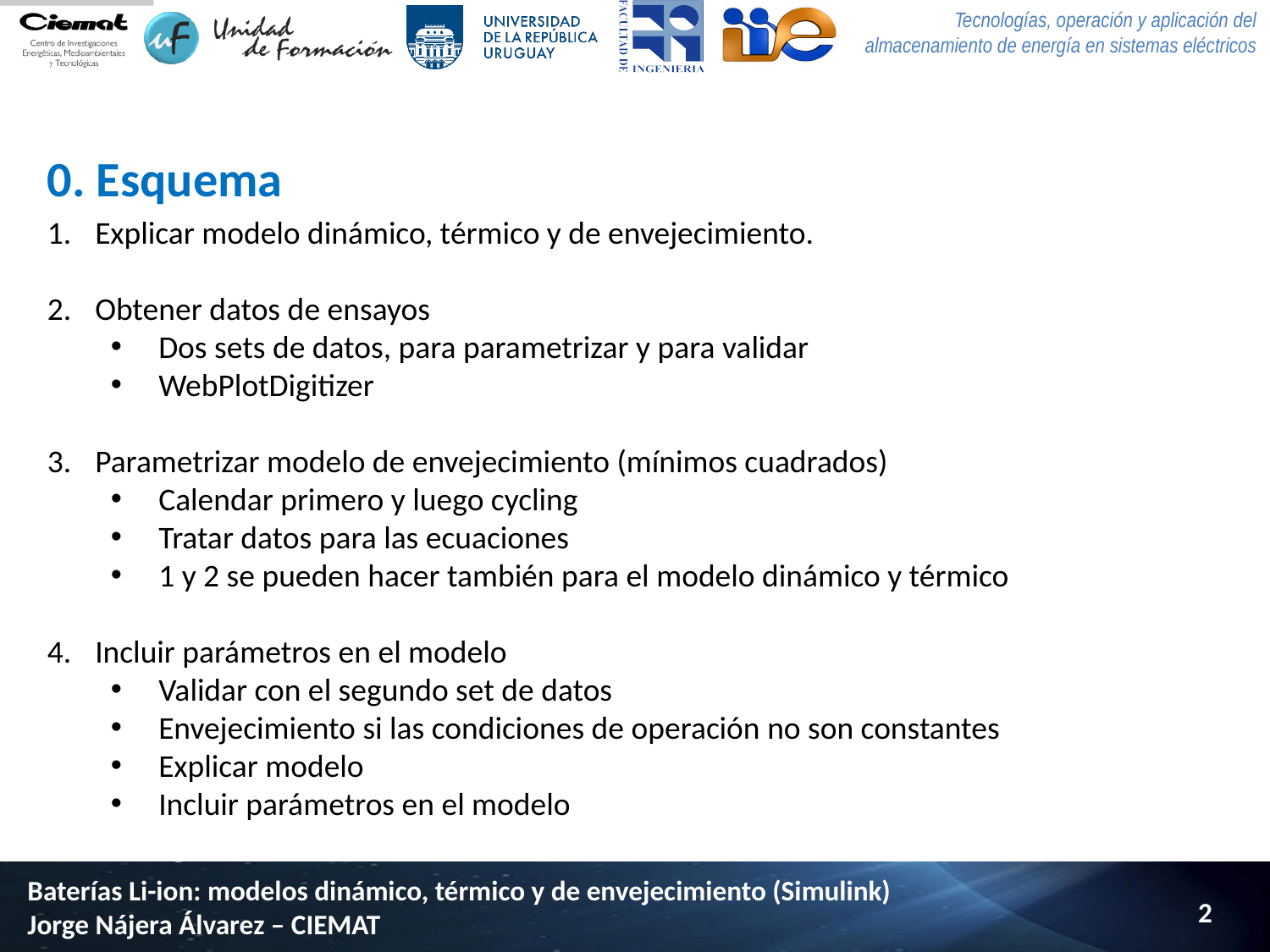

0. Esquema
Explicar modelo dinámico, térmico y de envejecimiento.

Obtener datos de ensayos
Dos sets de datos, para parametrizar y para validar
WebPlotDigitizer

Parametrizar modelo de envejecimiento (mínimos cuadrados)
Calendar primero y luego cycling
Tratar datos para las ecuaciones
1 y 2 se pueden hacer también para el modelo dinámico y térmico

Incluir parámetros en el modelo
Validar con el segundo set de datos
Envejecimiento si las condiciones de operación no son constantes
Explicar modelo
Incluir parámetros en el modelo

2